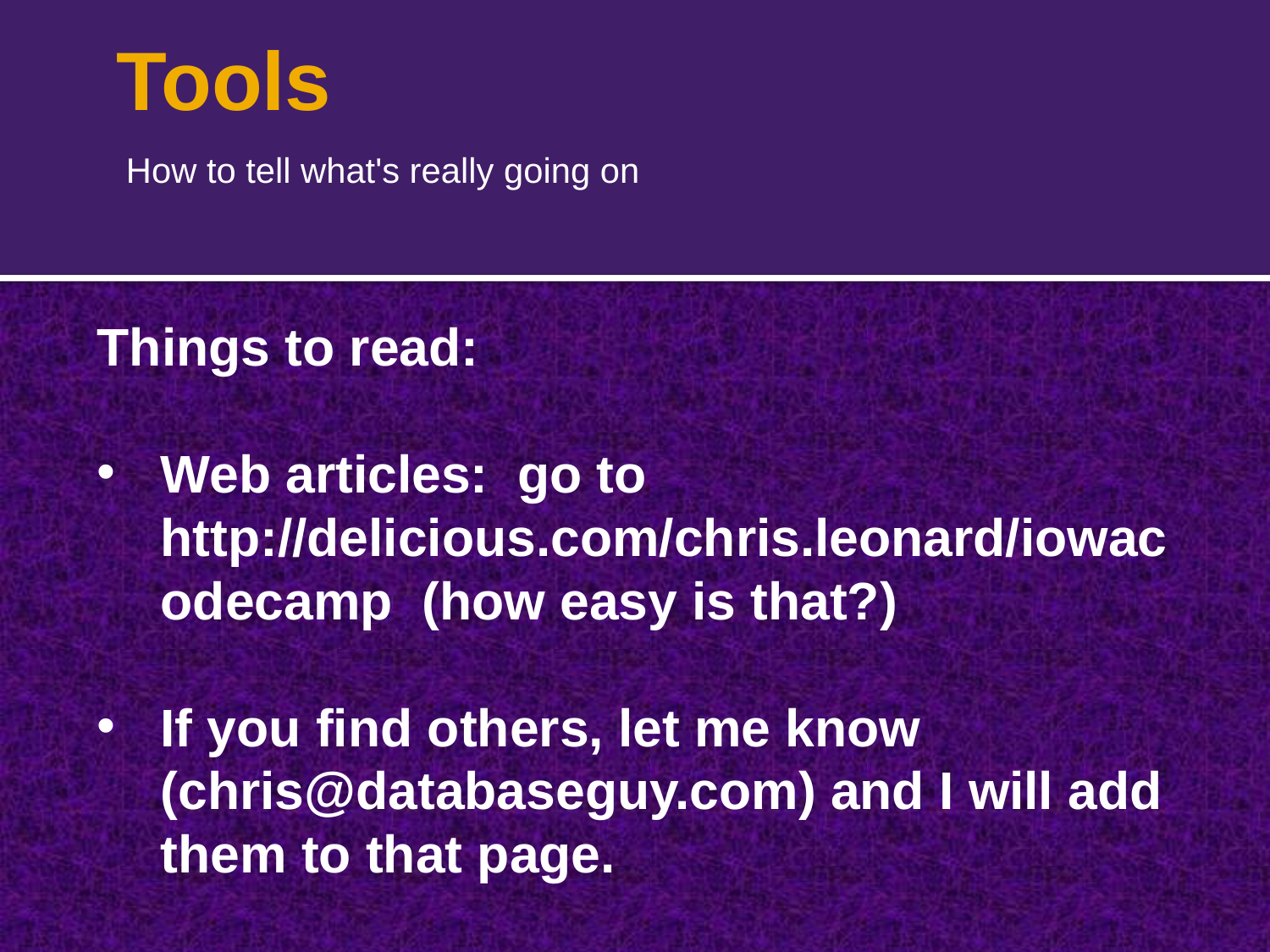

# Tools
How to tell what's really going on
Things to read:

Web articles:  go to http://delicious.com/chris.leonard/iowacodecamp  (how easy is that?)

If you find others, let me know (chris@databaseguy.com) and I will add them to that page.